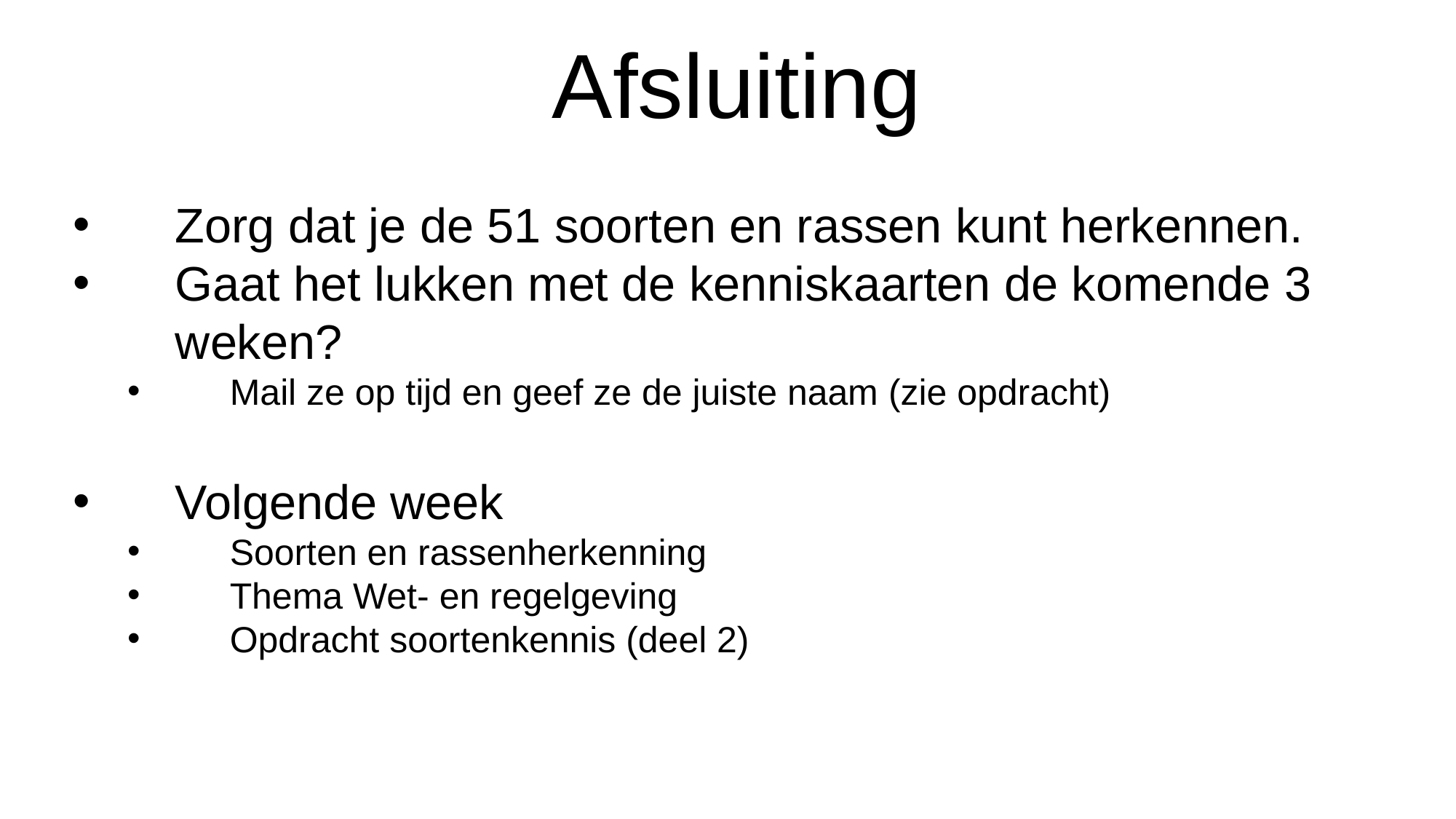

Afsluiting

Zorg dat je de 51 soorten en rassen kunt herkennen.
Gaat het lukken met de kenniskaarten de komende 3 weken?
Mail ze op tijd en geef ze de juiste naam (zie opdracht)

Volgende week
Soorten en rassenherkenning
Thema Wet- en regelgeving
Opdracht soortenkennis (deel 2)